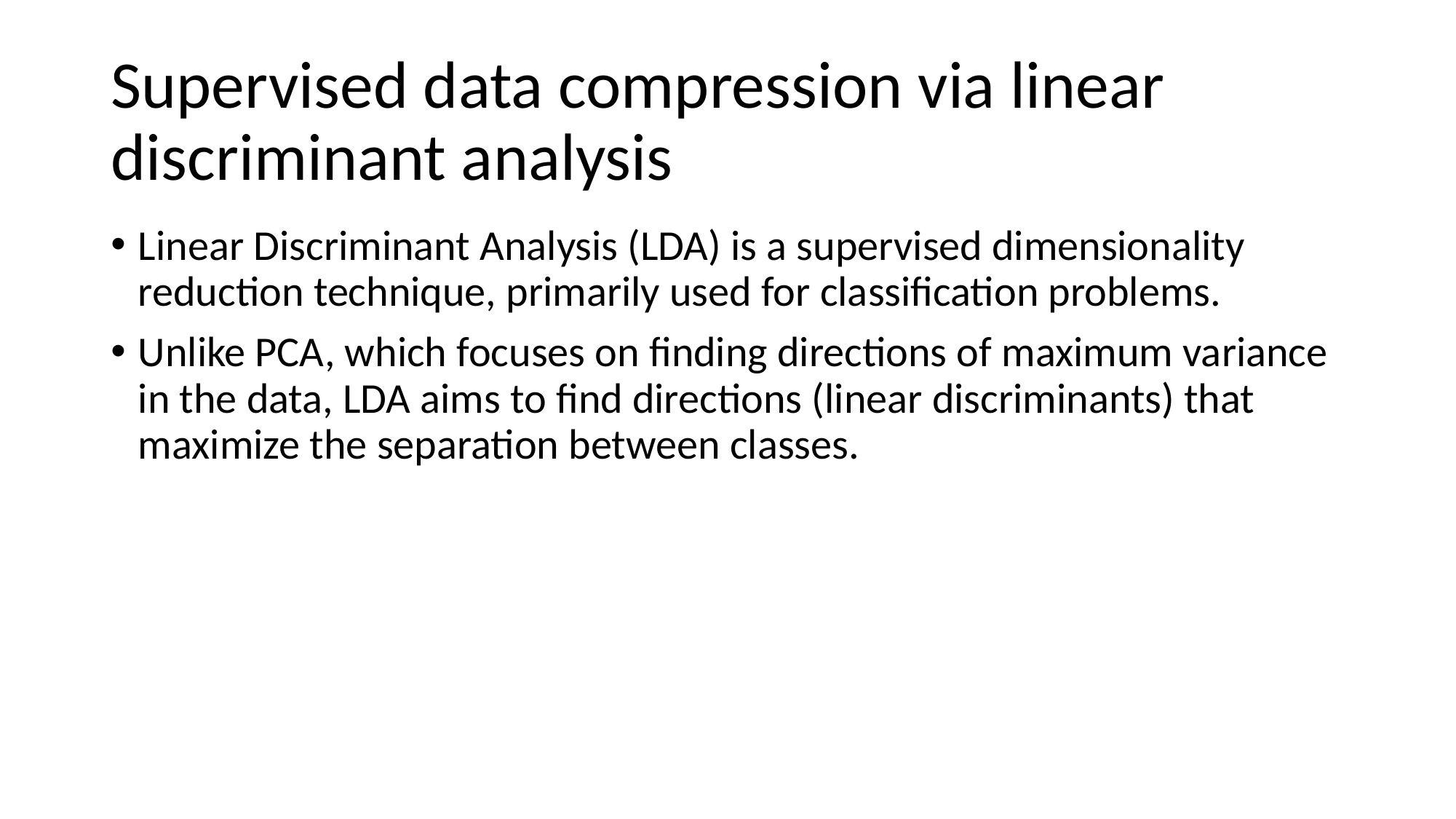

# Supervised data compression via linear discriminant analysis
Linear Discriminant Analysis (LDA) is a supervised dimensionality reduction technique, primarily used for classification problems.
Unlike PCA, which focuses on finding directions of maximum variance in the data, LDA aims to find directions (linear discriminants) that maximize the separation between classes.